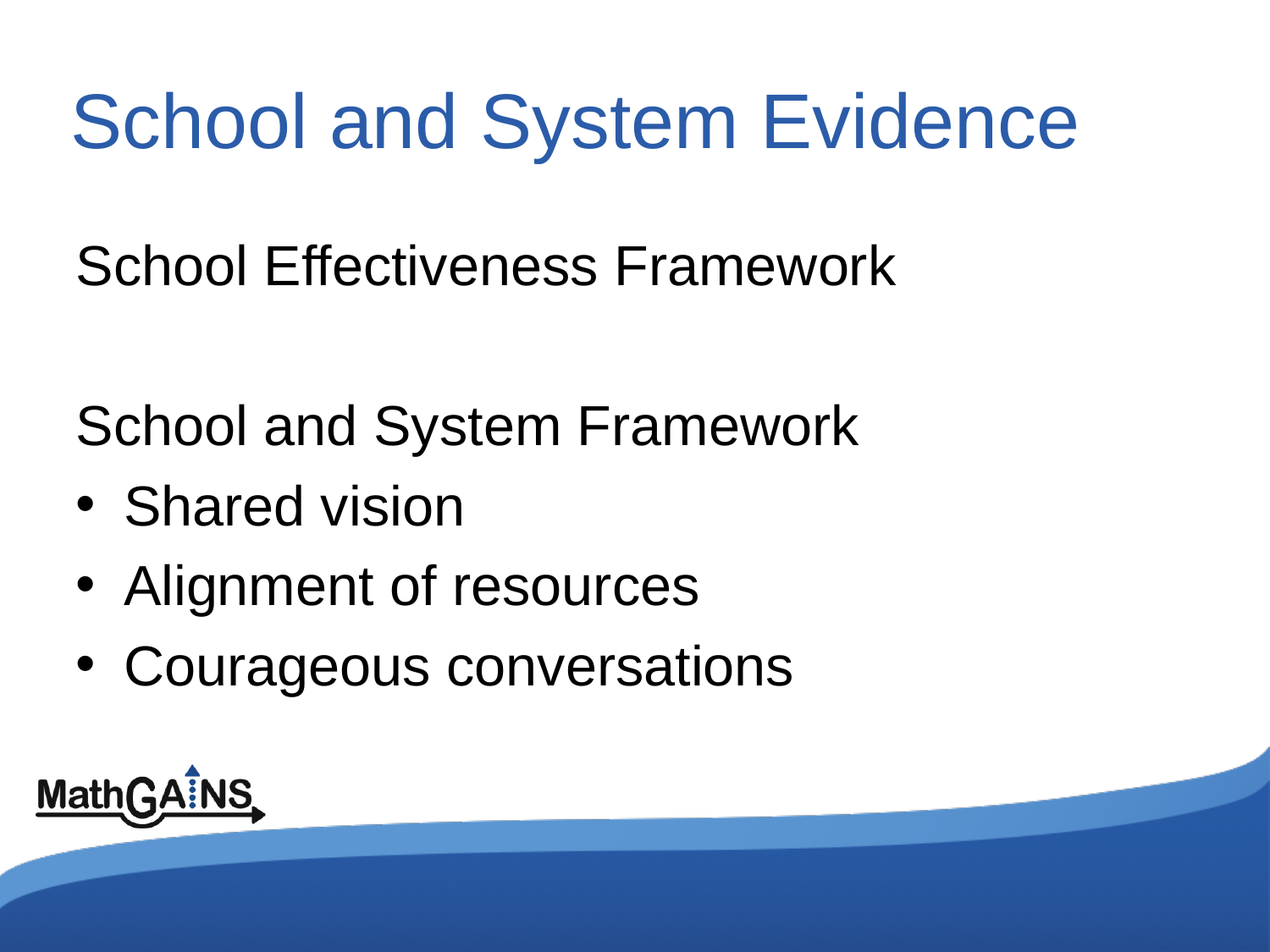

# School and System Evidence
School Effectiveness Framework

School and System Framework
Shared vision
Alignment of resources
Courageous conversations